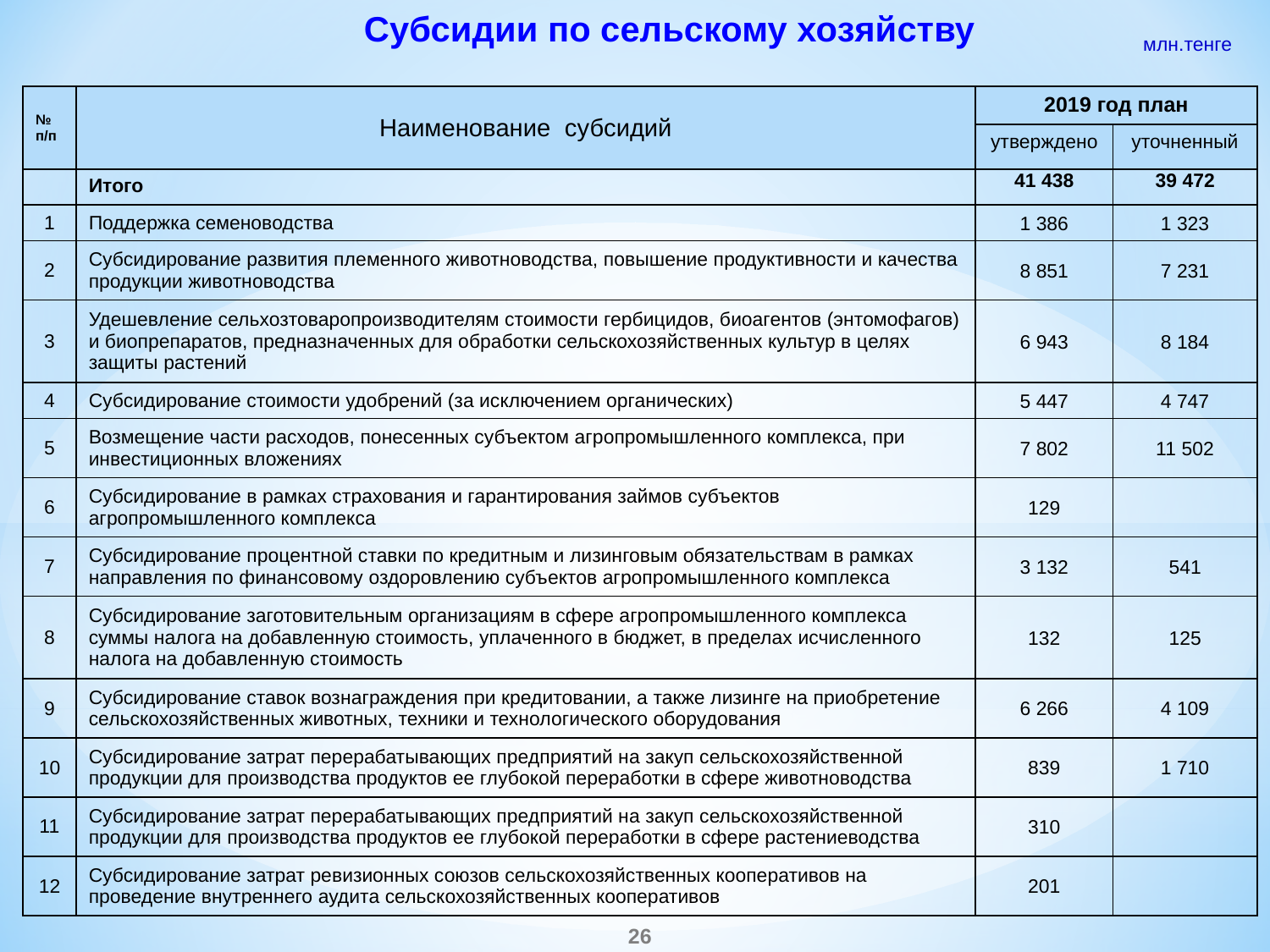

# Субсидии по сельскому хозяйству
млн.тенге
| № п/п | Наименование субсидий | 2019 год план |  |
| --- | --- | --- | --- |
|  |  | утверждено | уточненный |
|  | Итого | 41 438 | 39 472 |
| 1 | Поддержка семеноводства | 1 386 | 1 323 |
| 2 | Субсидирование развития племенного животноводства, повышение продуктивности и качества продукции животноводства | 8 851 | 7 231 |
| 3 | Удешевление сельхозтоваропроизводителям стоимости гербицидов, биоагентов (энтомофагов) и биопрепаратов, предназначенных для обработки сельскохозяйственных культур в целях защиты растений | 6 943 | 8 184 |
| 4 | Субсидирование стоимости удобрений (за исключением органических) | 5 447 | 4 747 |
| 5 | Возмещение части расходов, понесенных субъектом агропромышленного комплекса, при инвестиционных вложениях | 7 802 | 11 502 |
| 6 | Субсидирование в рамках страхования и гарантирования займов субъектов агропромышленного комплекса | 129 |  |
| 7 | Субсидирование процентной ставки по кредитным и лизинговым обязательствам в рамках направления по финансовому оздоровлению субъектов агропромышленного комплекса | 3 132 | 541 |
| 8 | Субсидирование заготовительным организациям в сфере агропромышленного комплекса суммы налога на добавленную стоимость, уплаченного в бюджет, в пределах исчисленного налога на добавленную стоимость | 132 | 125 |
| 9 | Субсидирование ставок вознаграждения при кредитовании, а также лизинге на приобретение сельскохозяйственных животных, техники и технологического оборудования | 6 266 | 4 109 |
| 10 | Субсидирование затрат перерабатывающих предприятий на закуп сельскохозяйственной продукции для производства продуктов ее глубокой переработки в сфере животноводства | 839 | 1 710 |
| 11 | Субсидирование затрат перерабатывающих предприятий на закуп сельскохозяйственной продукции для производства продуктов ее глубокой переработки в сфере растениеводства | 310 |  |
| 12 | Субсидирование затрат ревизионных союзов сельскохозяйственных кооперативов на проведение внутреннего аудита сельскохозяйственных кооперативов | 201 |  |
26